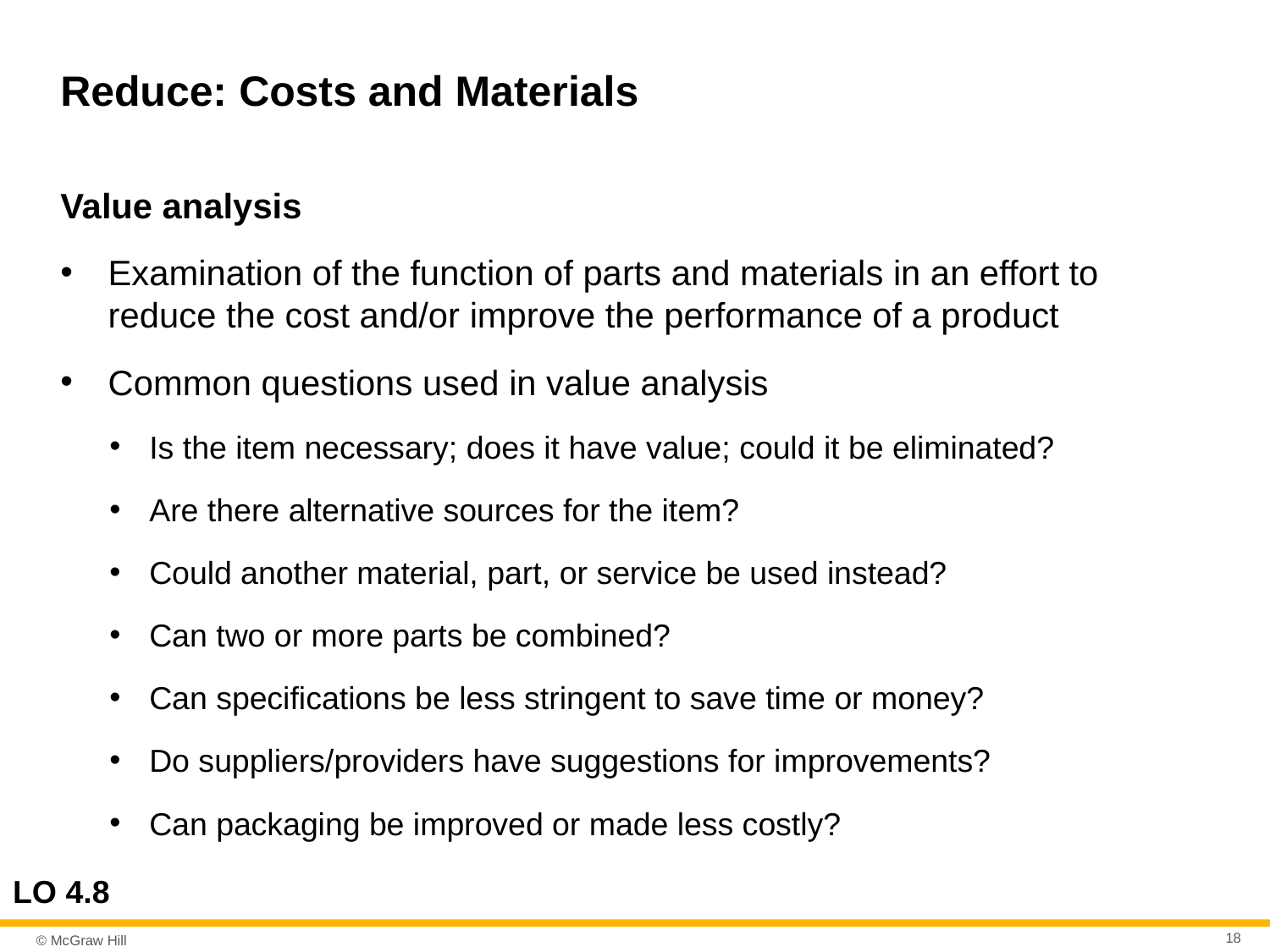

# Reduce: Costs and Materials
Value analysis
Examination of the function of parts and materials in an effort to reduce the cost and/or improve the performance of a product
Common questions used in value analysis
Is the item necessary; does it have value; could it be eliminated?
Are there alternative sources for the item?
Could another material, part, or service be used instead?
Can two or more parts be combined?
Can specifications be less stringent to save time or money?
Do suppliers/providers have suggestions for improvements?
Can packaging be improved or made less costly?
LO 4.8